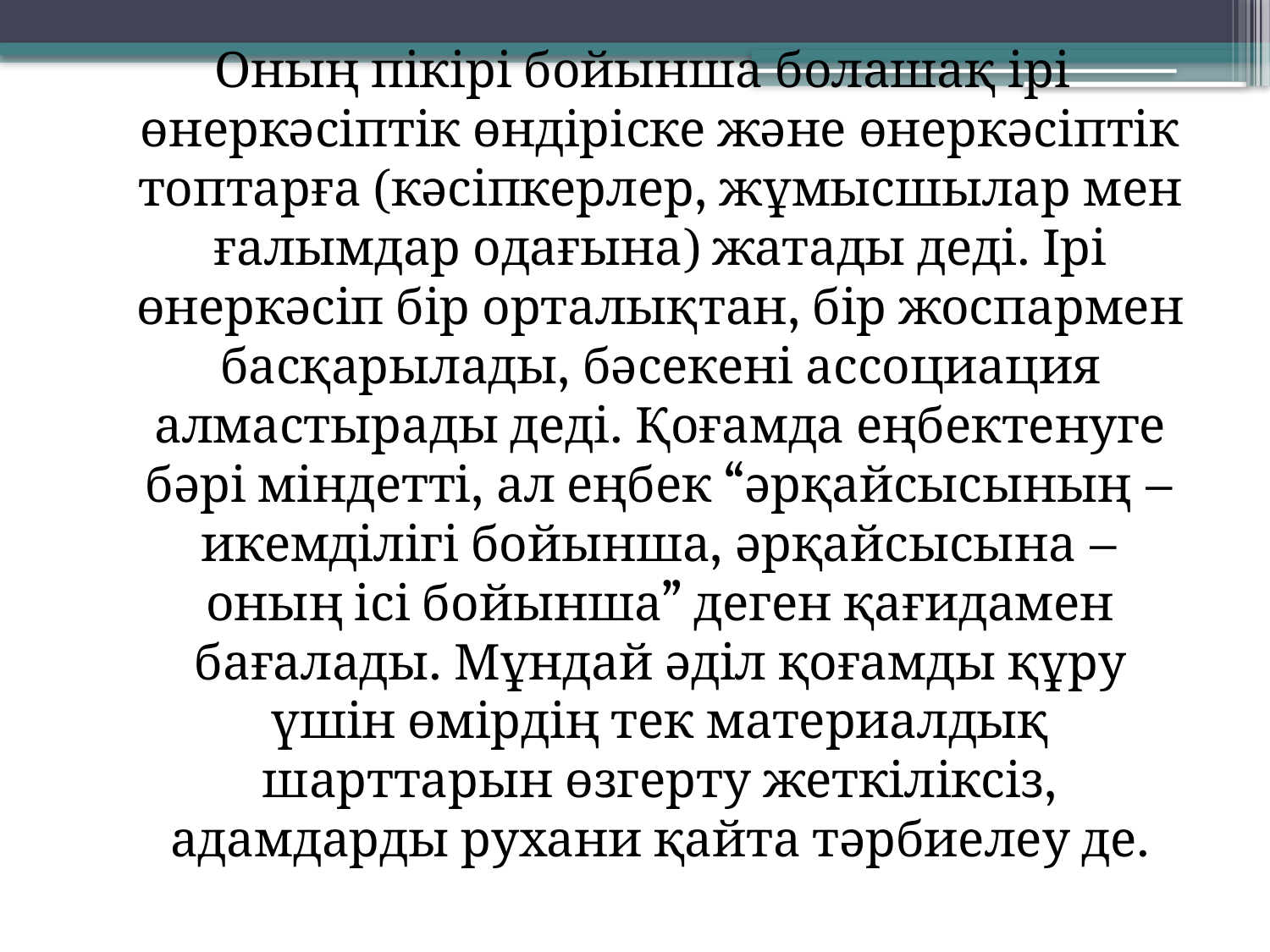

Оның пікірі бойынша болашақ ірі өнеркәсіптік өндіріске және өнеркәсіптік топтарға (кәсіпкерлер, жұмысшылар мен ғалымдар одағына) жатады деді. Ірі өнеркәсіп бір орталықтан, бір жоспармен басқарылады, бәсекені ассоциация алмастырады деді. Қоғамда еңбектенуге бәрі міндетті, ал еңбек “әрқайсысының – икемділігі бойынша, әрқайсысына – оның ісі бойынша” деген қағидамен бағалады. Мұндай әділ қоғамды құру үшін өмірдің тек материалдық шарттарын өзгерту жеткіліксіз, адамдарды рухани қайта тәрбиелеу де.